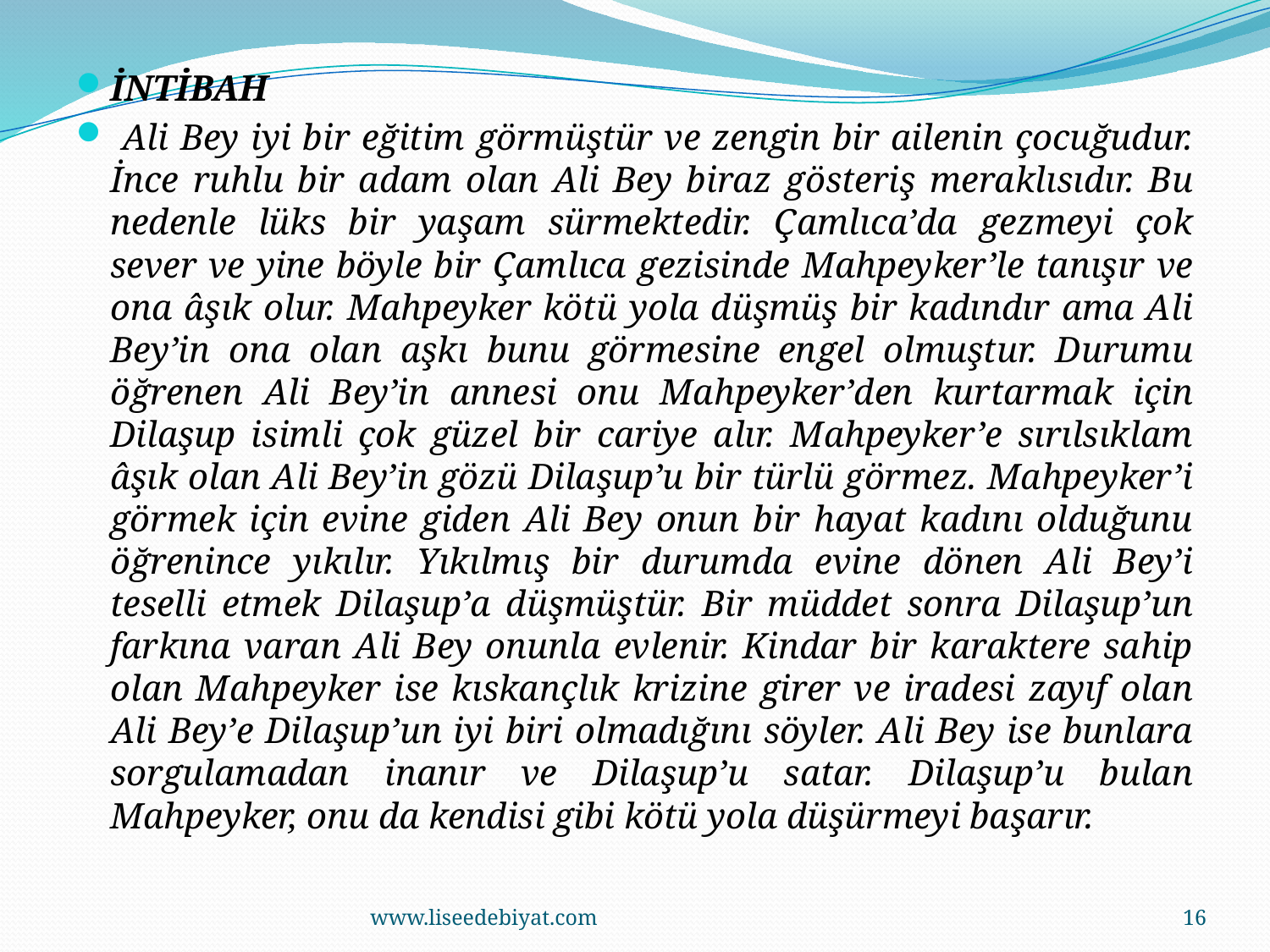

İNTİBAH
 Ali Bey iyi bir eğitim görmüştür ve zengin bir ailenin çocuğudur. İnce ruhlu bir adam olan Ali Bey biraz gösteriş meraklısıdır. Bu nedenle lüks bir yaşam sürmektedir. Çamlıca’da gezmeyi çok sever ve yine böyle bir Çamlıca gezisinde Mahpeyker’le tanışır ve ona âşık olur. Mahpeyker kötü yola düşmüş bir kadındır ama Ali Bey’in ona olan aşkı bunu görmesine engel olmuştur. Durumu öğrenen Ali Bey’in annesi onu Mahpeyker’den kurtarmak için Dilaşup isimli çok güzel bir cariye alır. Mahpeyker’e sırılsıklam âşık olan Ali Bey’in gözü Dilaşup’u bir türlü görmez. Mahpeyker’i görmek için evine giden Ali Bey onun bir hayat kadını olduğunu öğrenince yıkılır. Yıkılmış bir durumda evine dönen Ali Bey’i teselli etmek Dilaşup’a düşmüştür. Bir müddet sonra Dilaşup’un farkına varan Ali Bey onunla evlenir. Kindar bir karaktere sahip olan Mahpeyker ise kıskançlık krizine girer ve iradesi zayıf olan Ali Bey’e Dilaşup’un iyi biri olmadığını söyler. Ali Bey ise bunlara sorgulamadan inanır ve Dilaşup’u satar. Dilaşup’u bulan Mahpeyker, onu da kendisi gibi kötü yola düşürmeyi başarır.

www.liseedebiyat.com
16